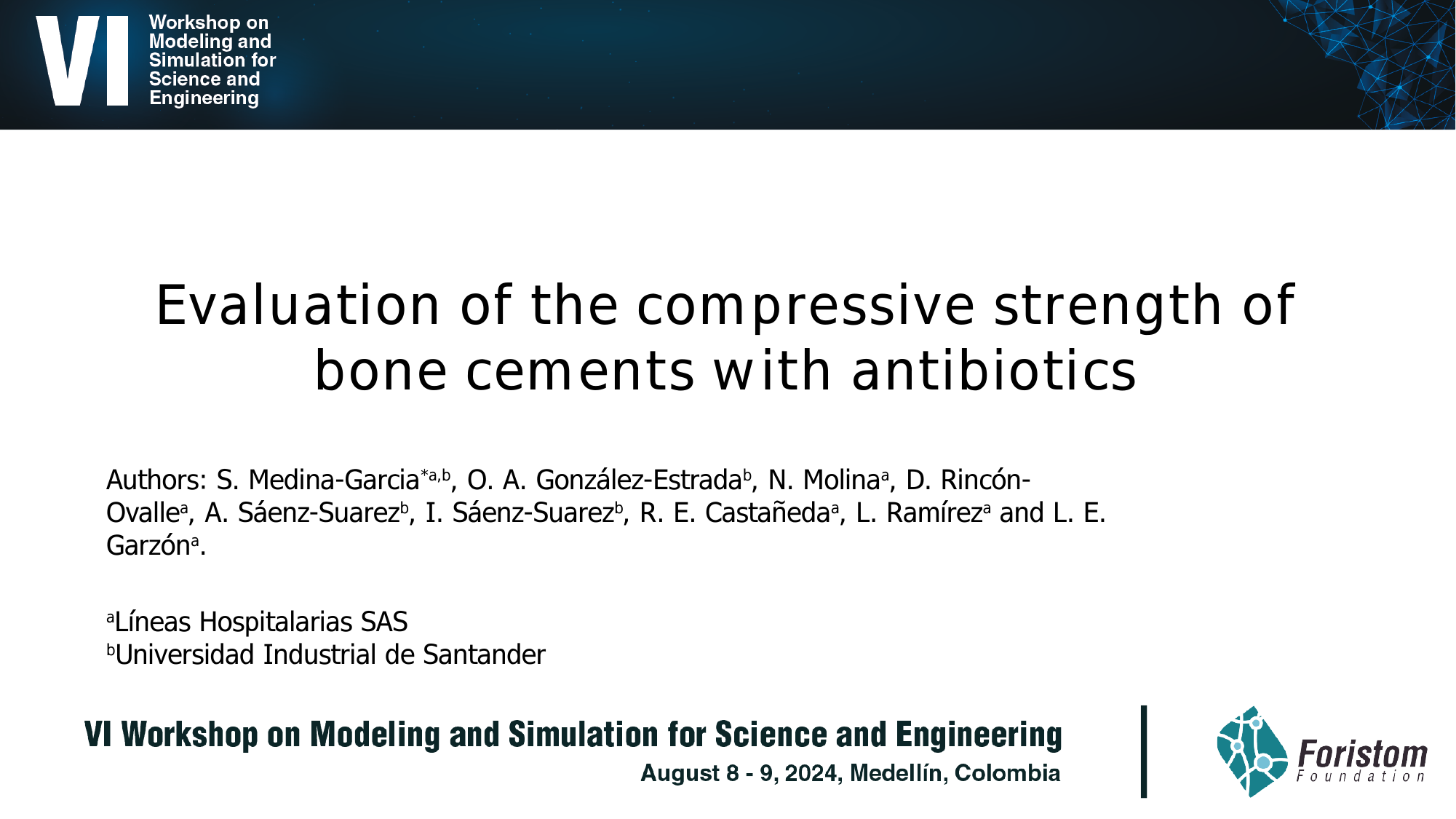

Evaluation of the compressive strength of bone cements with antibiotics
Authors: S. Medina-Garcia*a,b, O. A. González-Estradab, N. Molinaa, D. Rincón-Ovallea, A. Sáenz-Suarezb, I. Sáenz-Suarezb, R. E. Castañedaa, L. Ramíreza and L. E. Garzóna.

aLíneas Hospitalarias SAS
bUniversidad Industrial de Santander